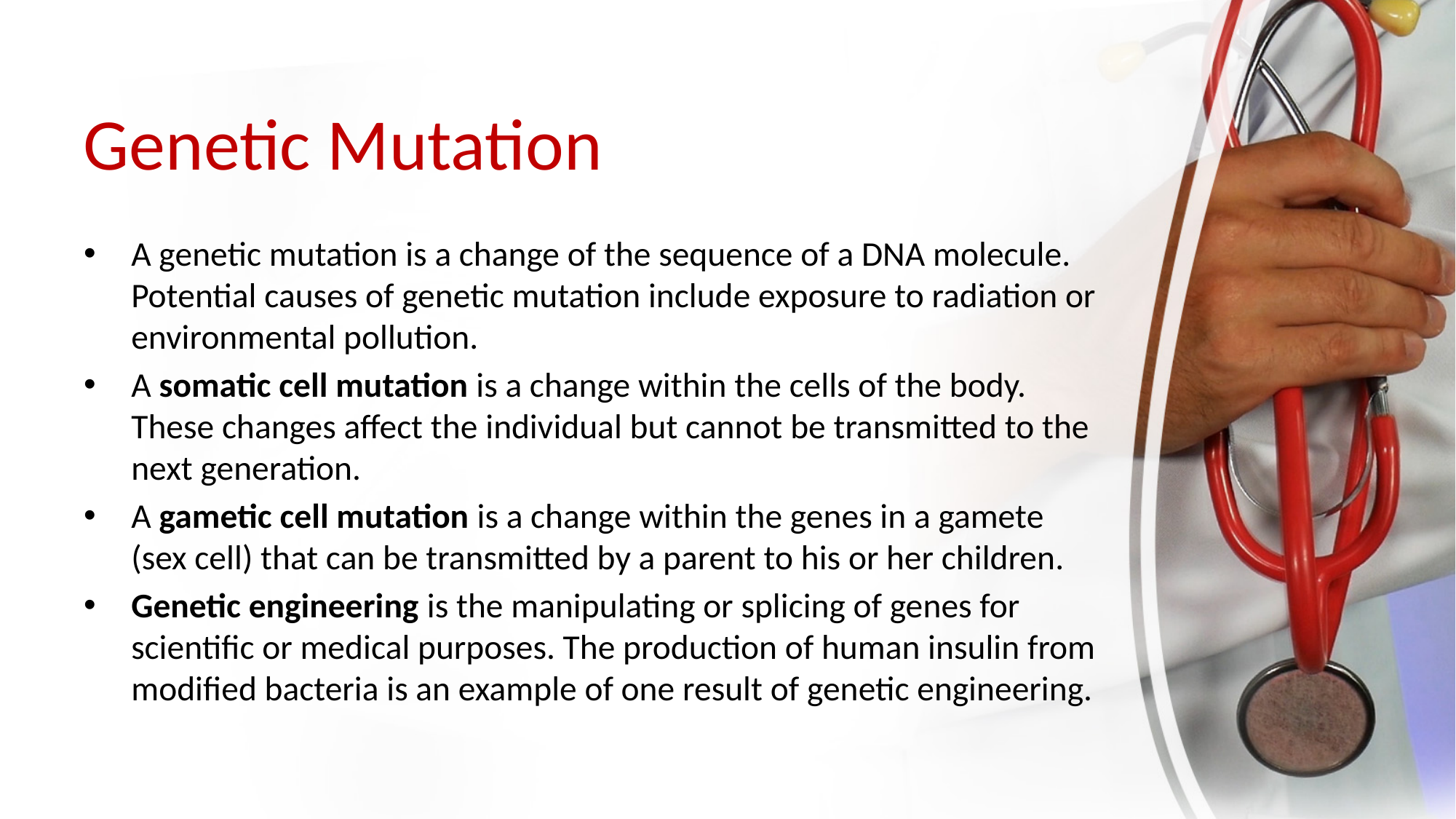

# Genetic Mutation
A genetic mutation is a change of the sequence of a DNA molecule. Potential causes of genetic mutation include exposure to radiation or environmental pollution.
A somatic cell mutation is a change within the cells of the body. These changes affect the individual but cannot be transmitted to the next generation.
A gametic cell mutation is a change within the genes in a gamete (sex cell) that can be transmitted by a parent to his or her children.
Genetic engineering is the manipulating or splicing of genes for scientific or medical purposes. The production of human insulin from modified bacteria is an example of one result of genetic engineering.